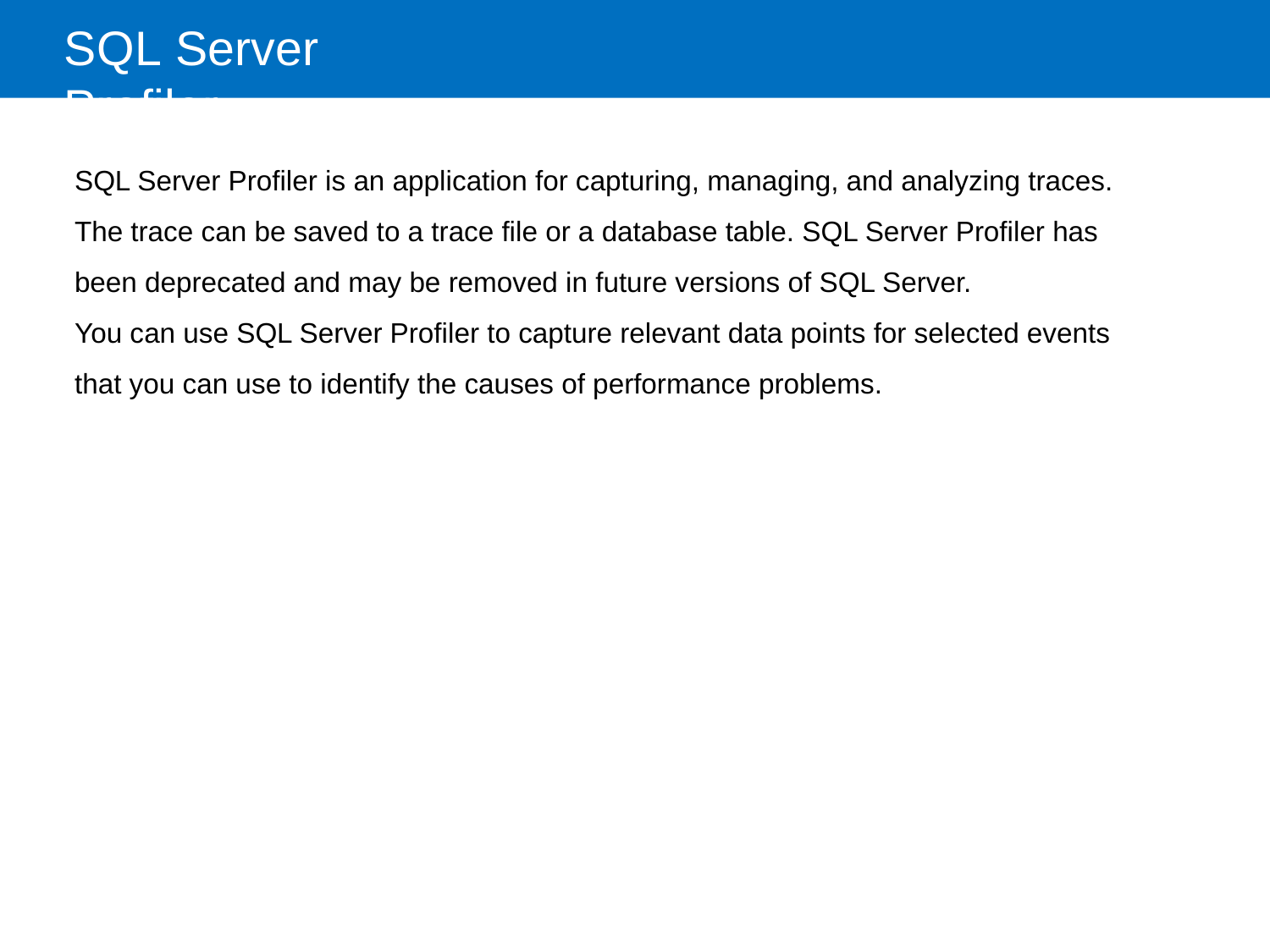

# SQL Server Profiler
SQL Server Profiler is an application for capturing, managing, and analyzing traces. The trace can be saved to a trace file or a database table. SQL Server Profiler has been deprecated and may be removed in future versions of SQL Server.
You can use SQL Server Profiler to capture relevant data points for selected events that you can use to identify the causes of performance problems.